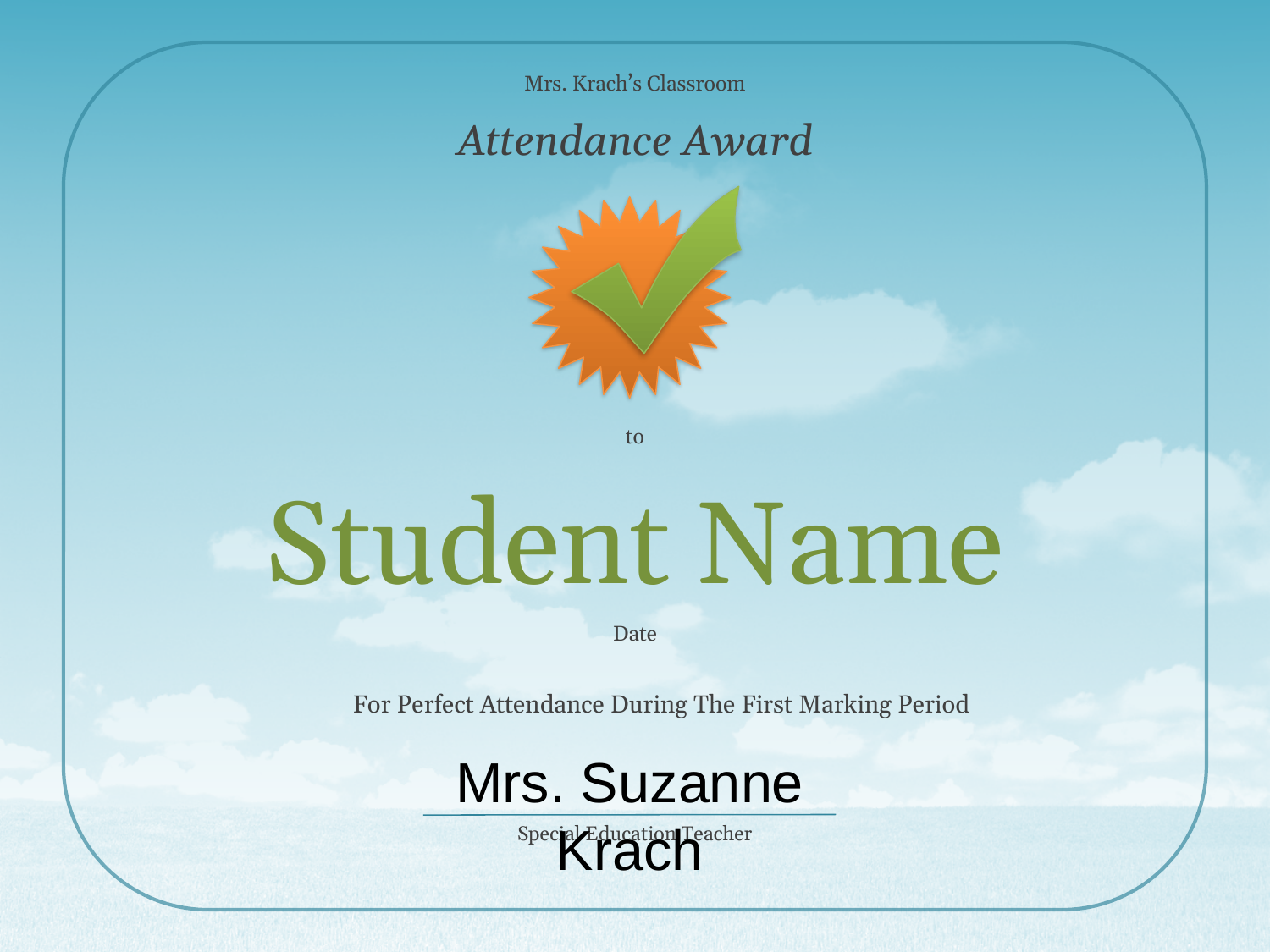

Mrs. Krach’s Classroom
# Attendance Award
to
Student Name
Date
For Perfect Attendance During The First Marking Period
Mrs. Suzanne Krach
Special Education Teacher